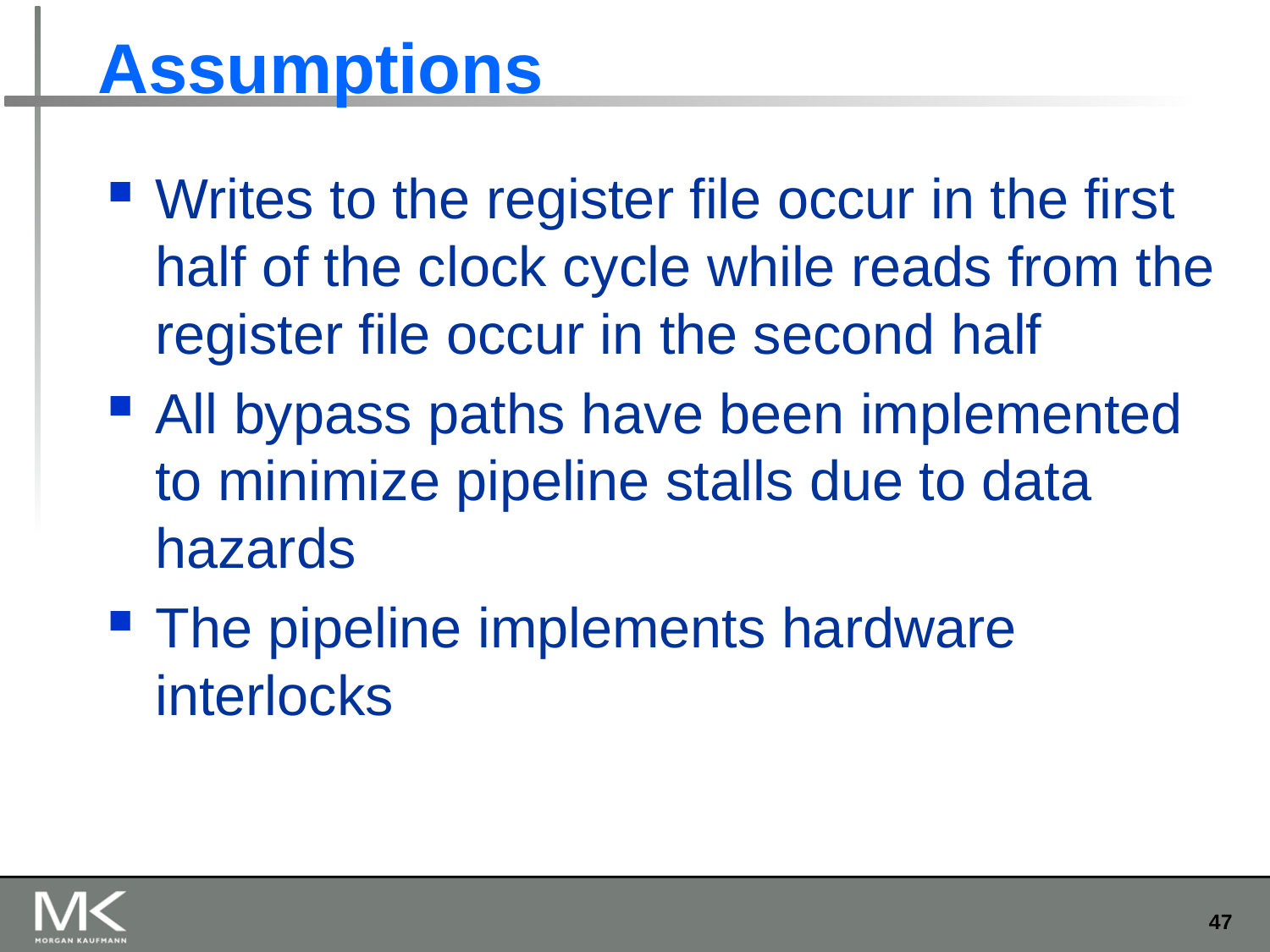

# Assumptions
Writes to the register file occur in the first half of the clock cycle while reads from the register file occur in the second half
All bypass paths have been implemented to minimize pipeline stalls due to data hazards
The pipeline implements hardware interlocks